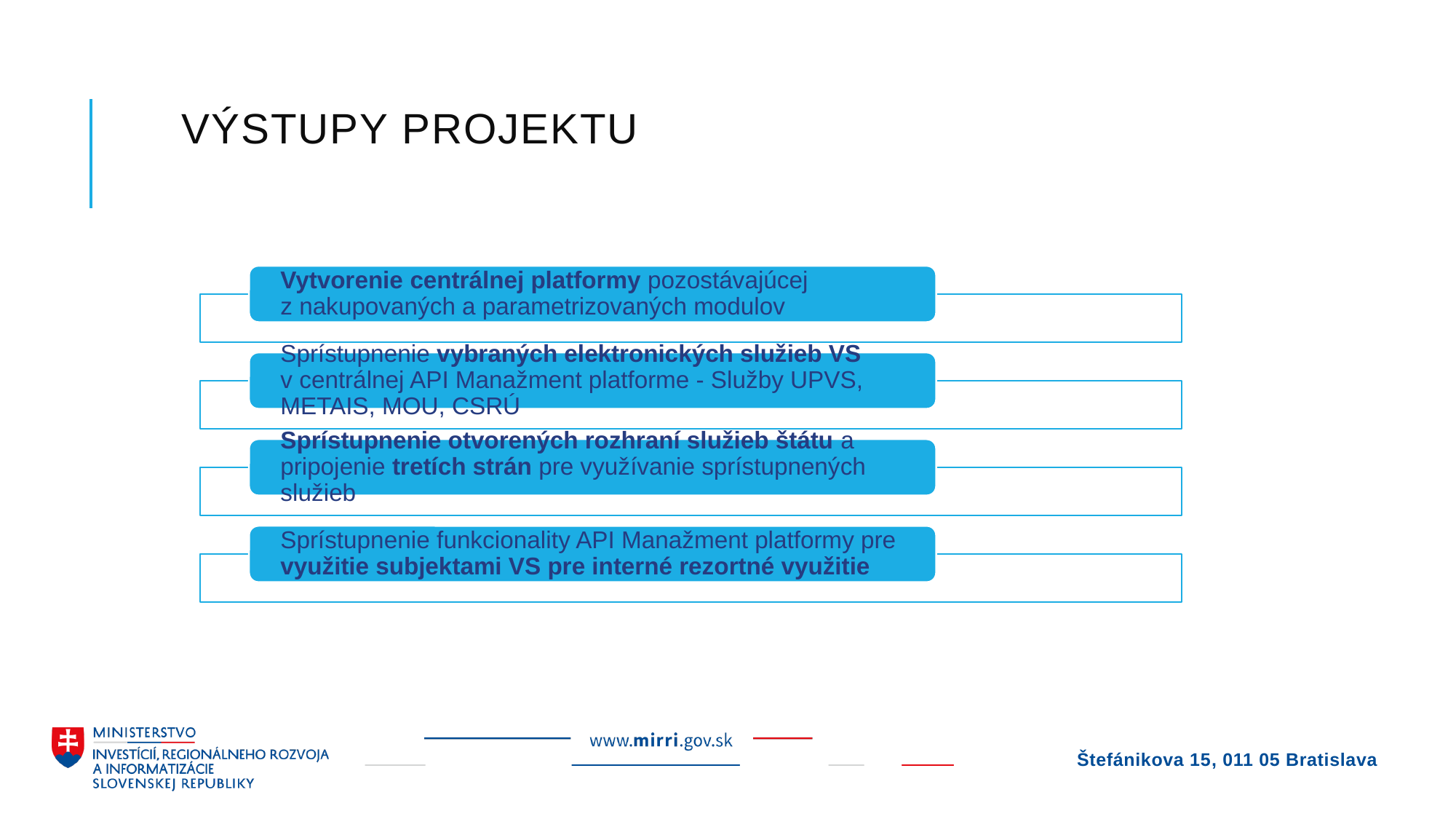

# Výstupy projektu
Vytvorenie centrálnej platformy pozostávajúcej z nakupovaných a parametrizovaných modulov
Sprístupnenie vybraných elektronických služieb VS v centrálnej API Manažment platforme - Služby UPVS, METAIS, MOU, CSRÚ
Sprístupnenie otvorených rozhraní služieb štátu a pripojenie tretích strán pre využívanie sprístupnených služieb
Sprístupnenie funkcionality API Manažment platformy pre využitie subjektami VS pre interné rezortné využitie